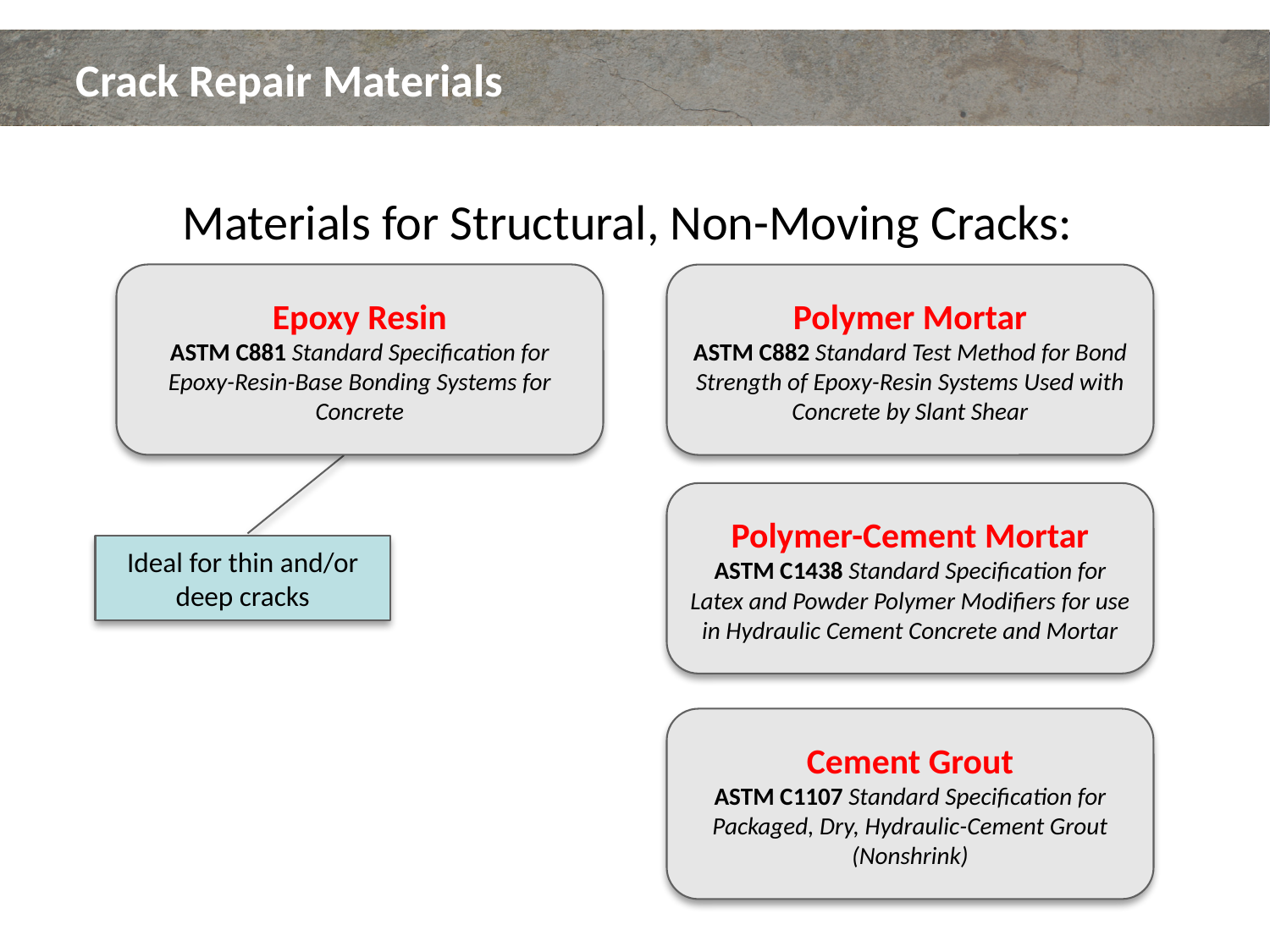

# Crack Repair Materials
Materials for Structural, Non-Moving Cracks:
Epoxy Resin
ASTM C881 Standard Specification for Epoxy-Resin-Base Bonding Systems for Concrete
Polymer Mortar
ASTM C882 Standard Test Method for Bond Strength of Epoxy-Resin Systems Used with Concrete by Slant Shear
Polymer-Cement Mortar
ASTM C1438 Standard Specification for Latex and Powder Polymer Modifiers for use in Hydraulic Cement Concrete and Mortar
Ideal for thin and/or deep cracks
Cement Grout
ASTM C1107 Standard Specification for Packaged, Dry, Hydraulic-Cement Grout (Nonshrink)